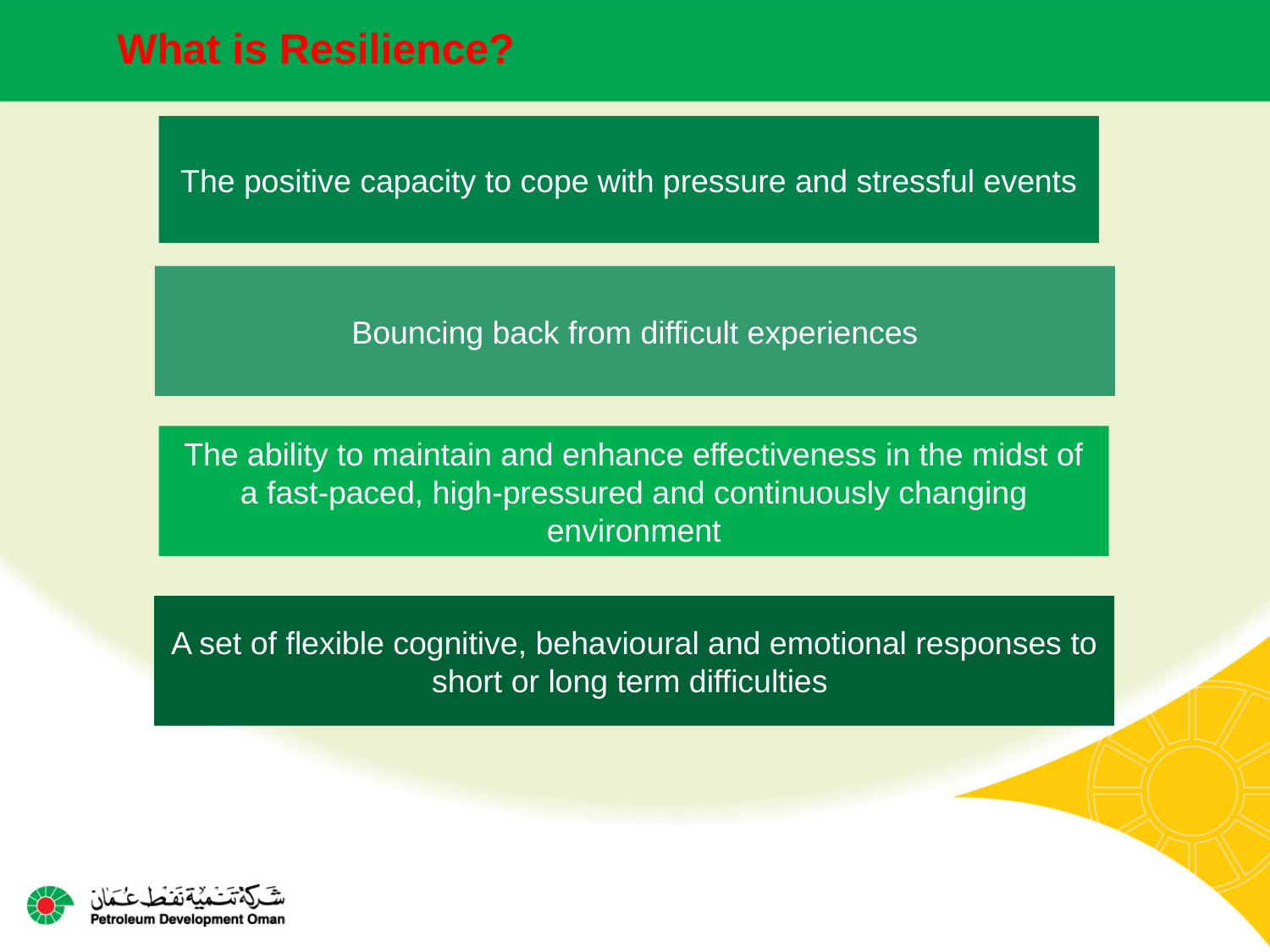

What is Resilience?
The positive capacity to cope with pressure and stressful events
Bouncing back from difficult experiences
The ability to maintain and enhance effectiveness in the midst of a fast-paced, high-pressured and continuously changing environment
A set of flexible cognitive, behavioural and emotional responses to short or long term difficulties